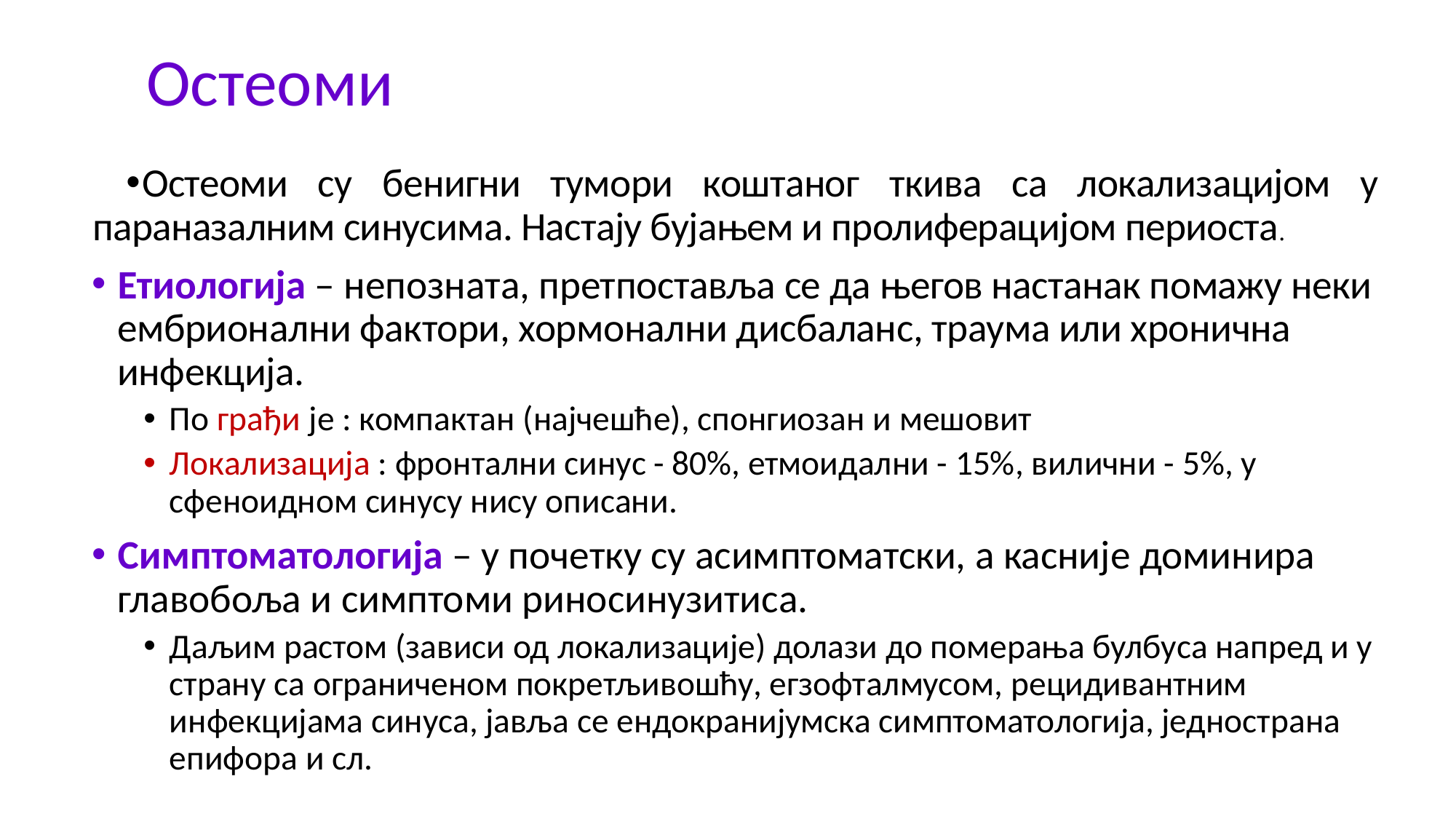

# Остеоми
Остеоми су бенигни тумори коштаног ткива са локализацијом у параназалним синусима. Настају бујањем и пролиферацијом периоста.
Етиологија – непозната, претпоставља се да његов настанак помажу неки ембрионални фактори, хормонални дисбаланс, траума или хронична инфекција.
По грађи је : компактан (најчешће), спонгиозан и мешовит
Локализација : фронтални синус - 80%, етмоидални - 15%, вилични - 5%, у сфеноидном синусу нису описани.
Симптоматологија – у почетку су асимптоматски, а касније доминира главобоља и симптоми риносинузитиса.
Даљим растом (зависи од локализације) долази до померања булбуса напред и у страну са ограниченом покретљивошћу, егзофталмусом, рецидивантним инфекцијама синуса, јавља се ендокранијумска симптоматологија, једнострана епифора и сл.